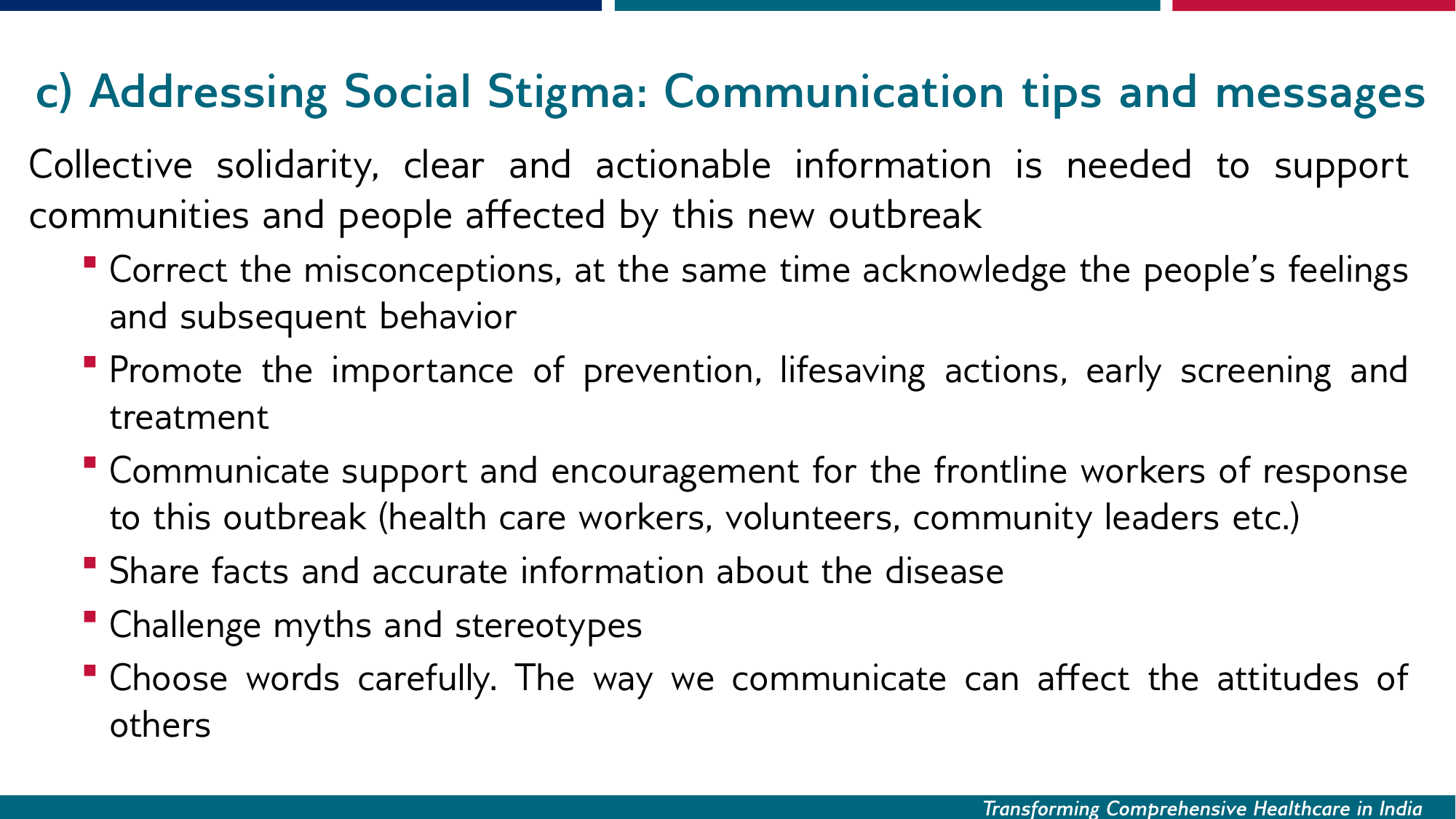

# c) Addressing Social Stigma: Communication tips and messages
Collective solidarity, clear and actionable information is needed to support communities and people affected by this new outbreak
Correct the misconceptions, at the same time acknowledge the people’s feelings and subsequent behavior
Promote the importance of prevention, lifesaving actions, early screening and treatment
Communicate support and encouragement for the frontline workers of response to this outbreak (health care workers, volunteers, community leaders etc.)
Share facts and accurate information about the disease
Challenge myths and stereotypes
Choose words carefully. The way we communicate can affect the attitudes of others